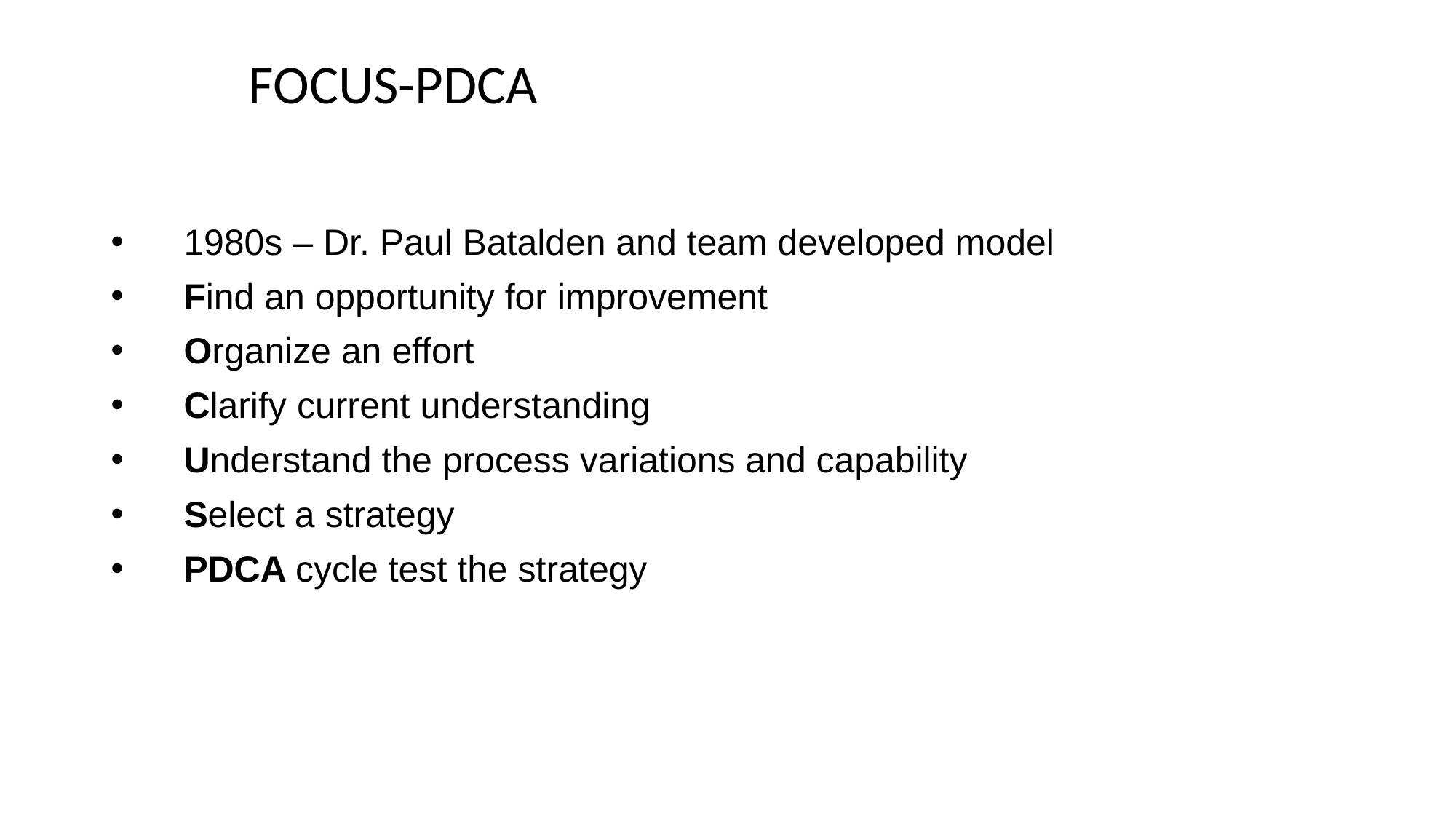

1980s – Dr. Paul Batalden and team developed model
Find an opportunity for improvement
Organize an effort
Clarify current understanding
Understand the process variations and capability
Select a strategy
PDCA cycle test the strategy
FOCUS-PDCA